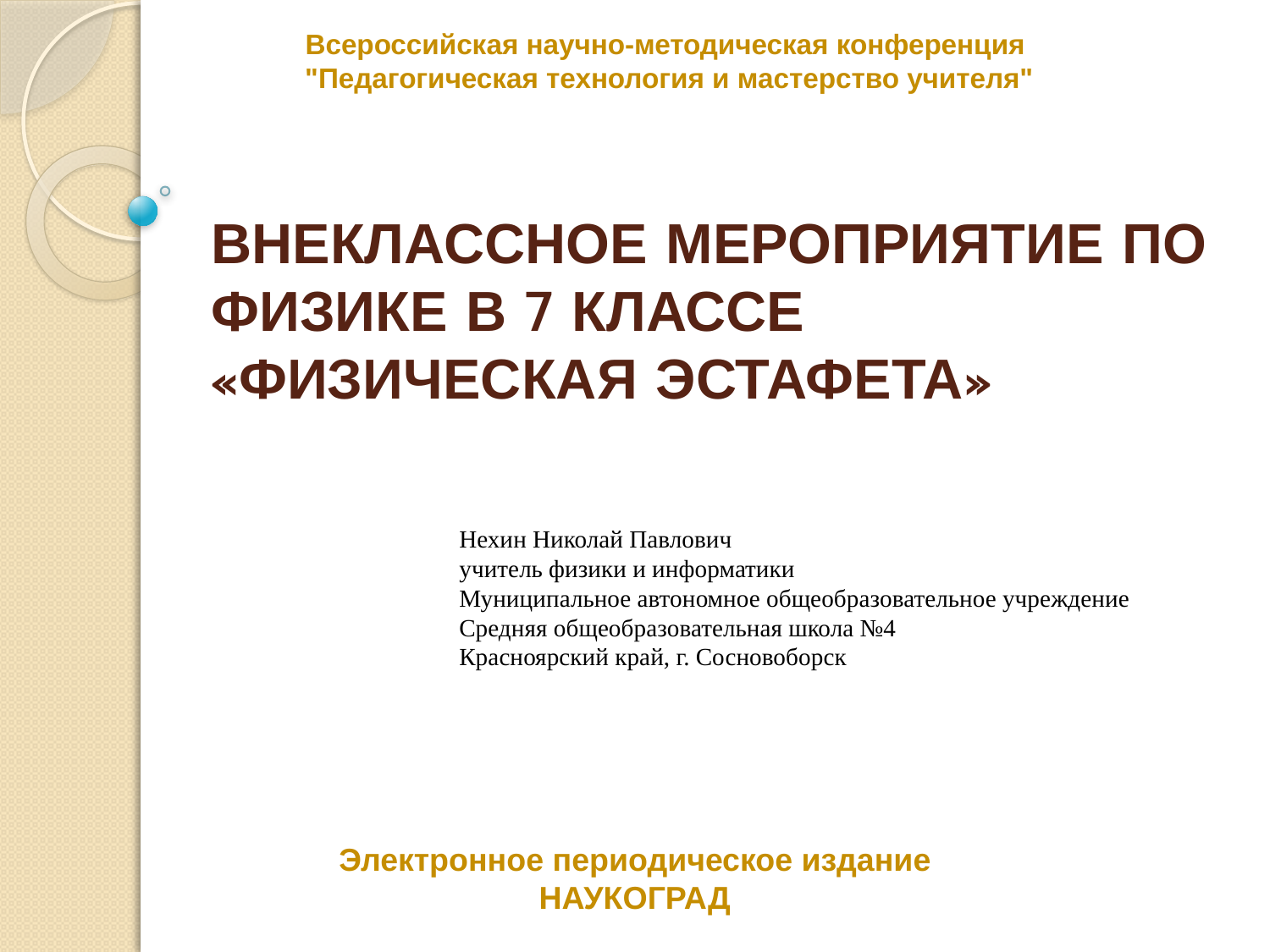

Всероссийская научно-методическая конференция
"Педагогическая технология и мастерство учителя"
# ВНЕКЛАССНОЕ МЕРОПРИЯТИЕ ПО ФИЗИКЕ В 7 КЛАССЕ «ФИЗИЧЕСКАЯ ЭСТАФЕТА»
Нехин Николай Павлович
учитель физики и информатики
Муниципальное автономное общеобразовательное учреждение
Средняя общеобразовательная школа №4
Красноярский край, г. Сосновоборск
Электронное периодическое издание НАУКОГРАД